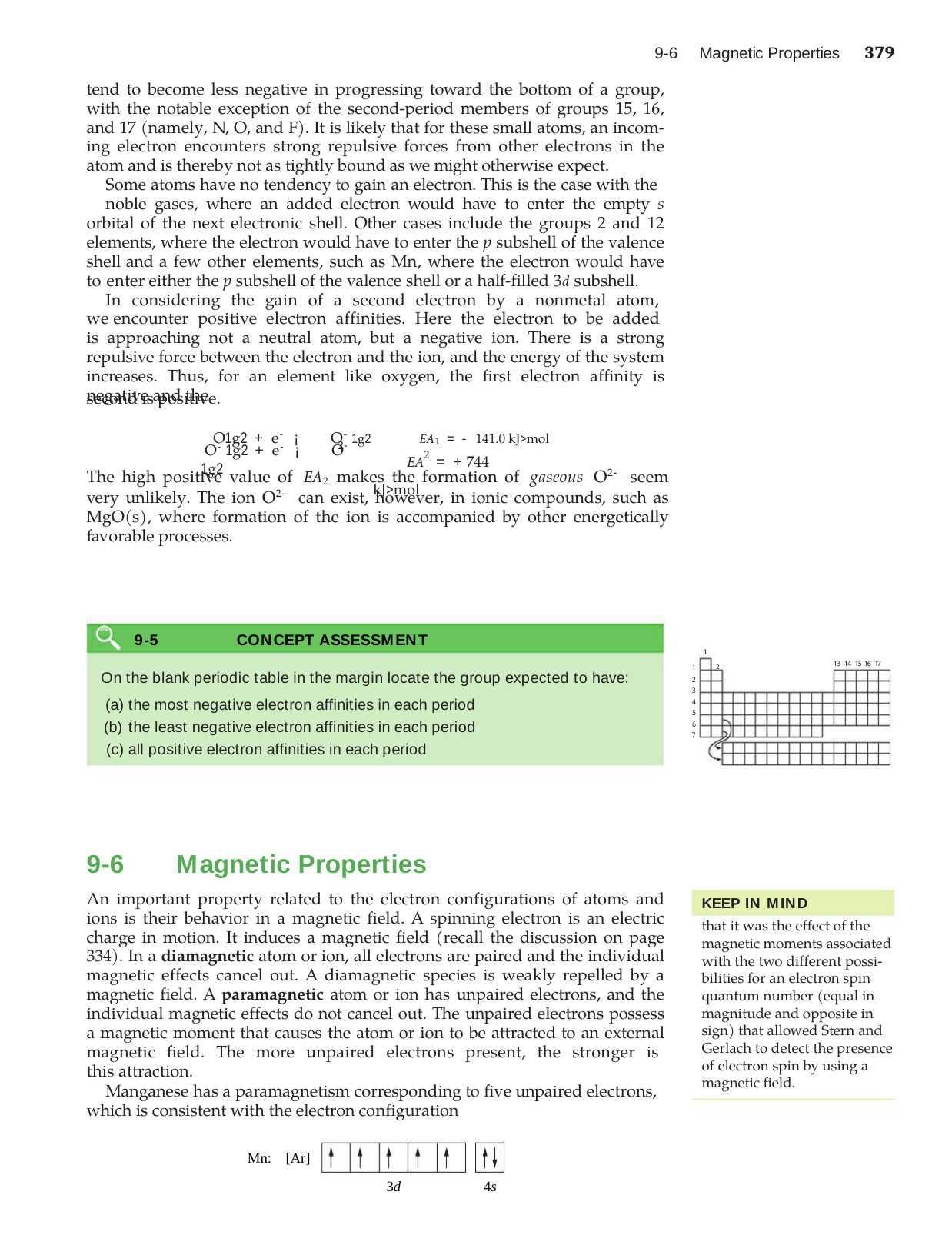

9-6	Magnetic Properties	379
tend to become less negative in progressing toward the bottom of a group, with the notable exception of the second-period members of groups 15, 16, and 17 (namely, N, O, and F). It is likely that for these small atoms, an incom- ing electron encounters strong repulsive forces from other electrons in the atom and is thereby not as tightly bound as we might otherwise expect.
Some atoms have no tendency to gain an electron. This is the case with the
noble gases, where an added electron would have to enter the empty s orbital of the next electronic shell. Other cases include the groups 2 and 12 elements, where the electron would have to enter the p subshell of the valence shell and a few other elements, such as Mn, where the electron would have to enter either the p subshell of the valence shell or a half-filled 3d subshell.
In  considering  the  gain  of  a  second  electron  by  a  nonmetal  atom,  we encounter  positive  electron  affinities.  Here  the  electron  to  be  added  is approaching not a neutral atom, but a negative ion. There is a strong repulsive force between the electron and the ion, and the energy of the system increases. Thus, for an element like oxygen, the first electron affinity is negative and the
 O1g2  +  e-  ¡   O-1g2   EA1  =  - 141.0 kJ>mol
second is positive.
  EA   =  + 744 kJ>mol
2-
 O-1g2  +  e-  ¡   O    1g2
2
The high positive value of  EA2  makes the formation of  gaseous  O2-  seem very unlikely. The ion O2-  can exist, however, in ionic compounds, such as MgO(s), where formation of the ion is accompanied by other energetically favorable processes.
9-5	CONCEPT ASSESSMENT

On the blank periodic table in the margin locate the group expected to have:
the most negative electron affinities in each period
the least negative electron affinities in each period
all positive electron affinities in each period
1
1	2
2
3
4
5
6
7
13  14  15 16  17
9-6       Magnetic Properties
An important property related to the electron configurations of atoms and ions is their behavior in a magnetic field. A spinning electron is an electric charge in motion. It induces a magnetic field (recall the discussion on page 334). In a diamagnetic atom or ion, all electrons are paired and the individual magnetic effects cancel out. A diamagnetic species is weakly repelled by a magnetic field. A paramagnetic atom or ion has unpaired electrons, and the individual magnetic effects do not cancel out. The unpaired electrons possess a magnetic moment that causes the atom or ion to be attracted to an external magnetic  field.  The  more  unpaired  electrons  present,  the  stronger  is  this attraction.
Manganese has a paramagnetism corresponding to five unpaired electrons, which is consistent with the electron configuration
KEEP IN MIND
that it was the effect of the magnetic moments associated with the two different possi- bilities for an electron spin quantum number (equal in magnitude and opposite in sign) that allowed Stern and Gerlach to detect the presence of electron spin by using a magnetic field.
Mn:    [Ar]
3d
4s